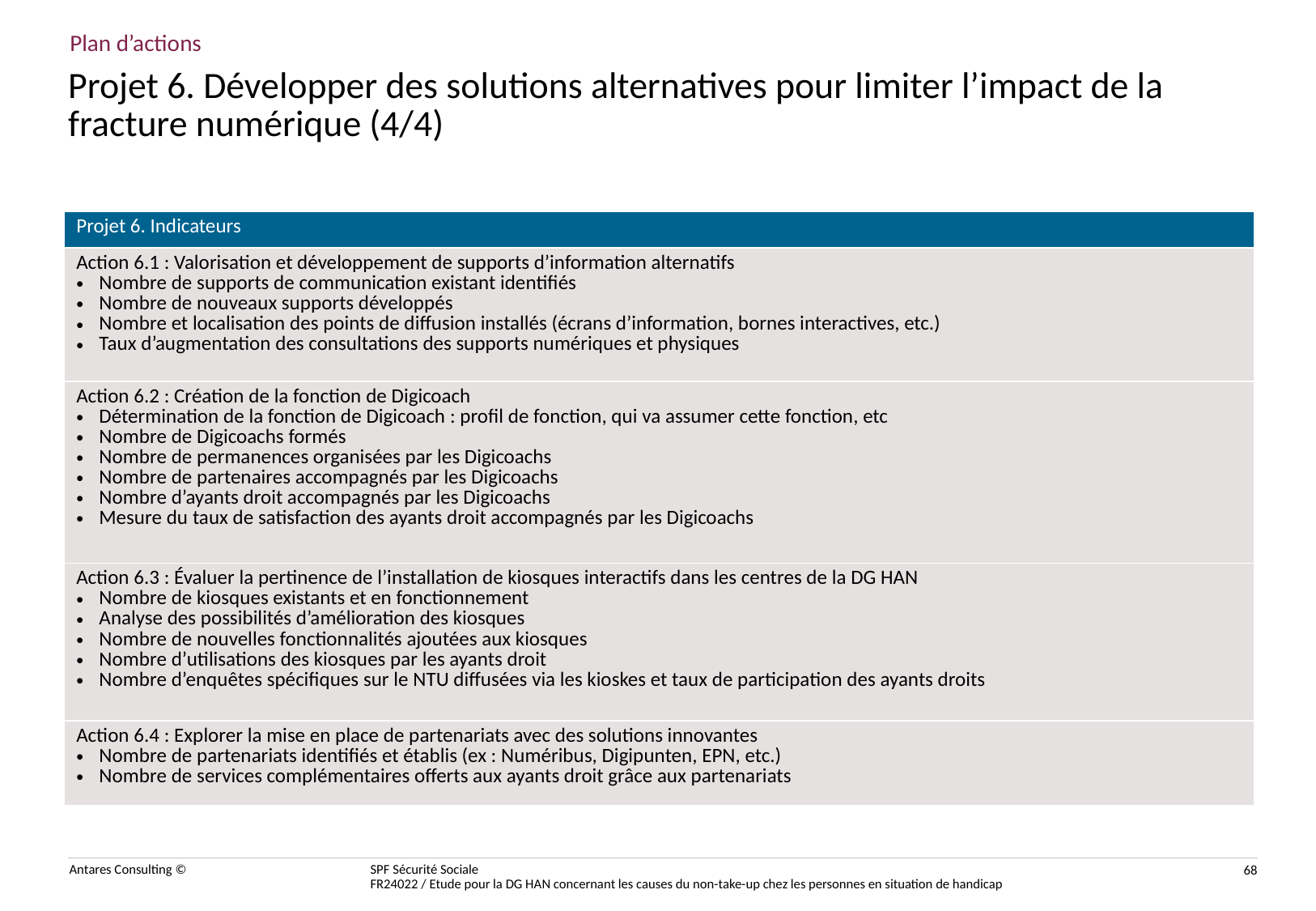

Plan d’actions
# Projet 6. Développer des solutions alternatives pour limiter l’impact de la fracture numérique (4/4)
| Projet 6. Indicateurs |
| --- |
| Action 6.1 : Valorisation et développement de supports d’information alternatifs Nombre de supports de communication existant identifiés Nombre de nouveaux supports développés Nombre et localisation des points de diffusion installés (écrans d’information, bornes interactives, etc.) Taux d’augmentation des consultations des supports numériques et physiques |
| Action 6.2 : Création de la fonction de Digicoach Détermination de la fonction de Digicoach : profil de fonction, qui va assumer cette fonction, etc Nombre de Digicoachs formés Nombre de permanences organisées par les Digicoachs Nombre de partenaires accompagnés par les Digicoachs Nombre d’ayants droit accompagnés par les Digicoachs Mesure du taux de satisfaction des ayants droit accompagnés par les Digicoachs |
| Action 6.3 : Évaluer la pertinence de l’installation de kiosques interactifs dans les centres de la DG HAN Nombre de kiosques existants et en fonctionnement Analyse des possibilités d’amélioration des kiosques Nombre de nouvelles fonctionnalités ajoutées aux kiosques Nombre d’utilisations des kiosques par les ayants droit Nombre d’enquêtes spécifiques sur le NTU diffusées via les kioskes et taux de participation des ayants droits |
| Action 6.4 : Explorer la mise en place de partenariats avec des solutions innovantes Nombre de partenariats identifiés et établis (ex : Numéribus, Digipunten, EPN, etc.) Nombre de services complémentaires offerts aux ayants droit grâce aux partenariats |